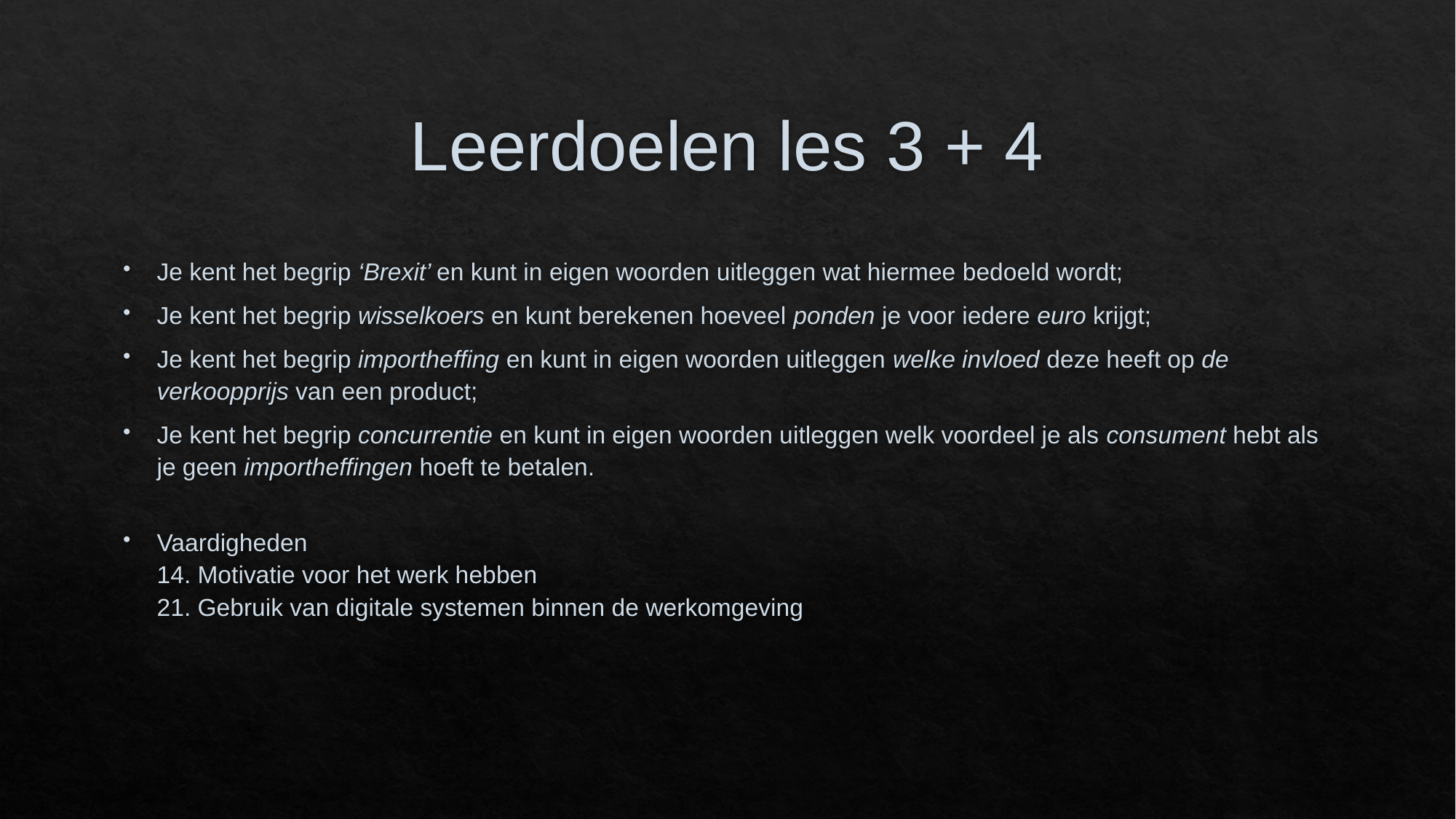

# Leerdoelen les 3 + 4
Je kent het begrip ‘Brexit’ en kunt in eigen woorden uitleggen wat hiermee bedoeld wordt;
Je kent het begrip wisselkoers en kunt berekenen hoeveel ponden je voor iedere euro krijgt;
Je kent het begrip importheffing en kunt in eigen woorden uitleggen welke invloed deze heeft op de verkoopprijs van een product;
Je kent het begrip concurrentie en kunt in eigen woorden uitleggen welk voordeel je als consument hebt als je geen importheffingen hoeft te betalen.
Vaardigheden
14. Motivatie voor het werk hebben
21. Gebruik van digitale systemen binnen de werkomgeving